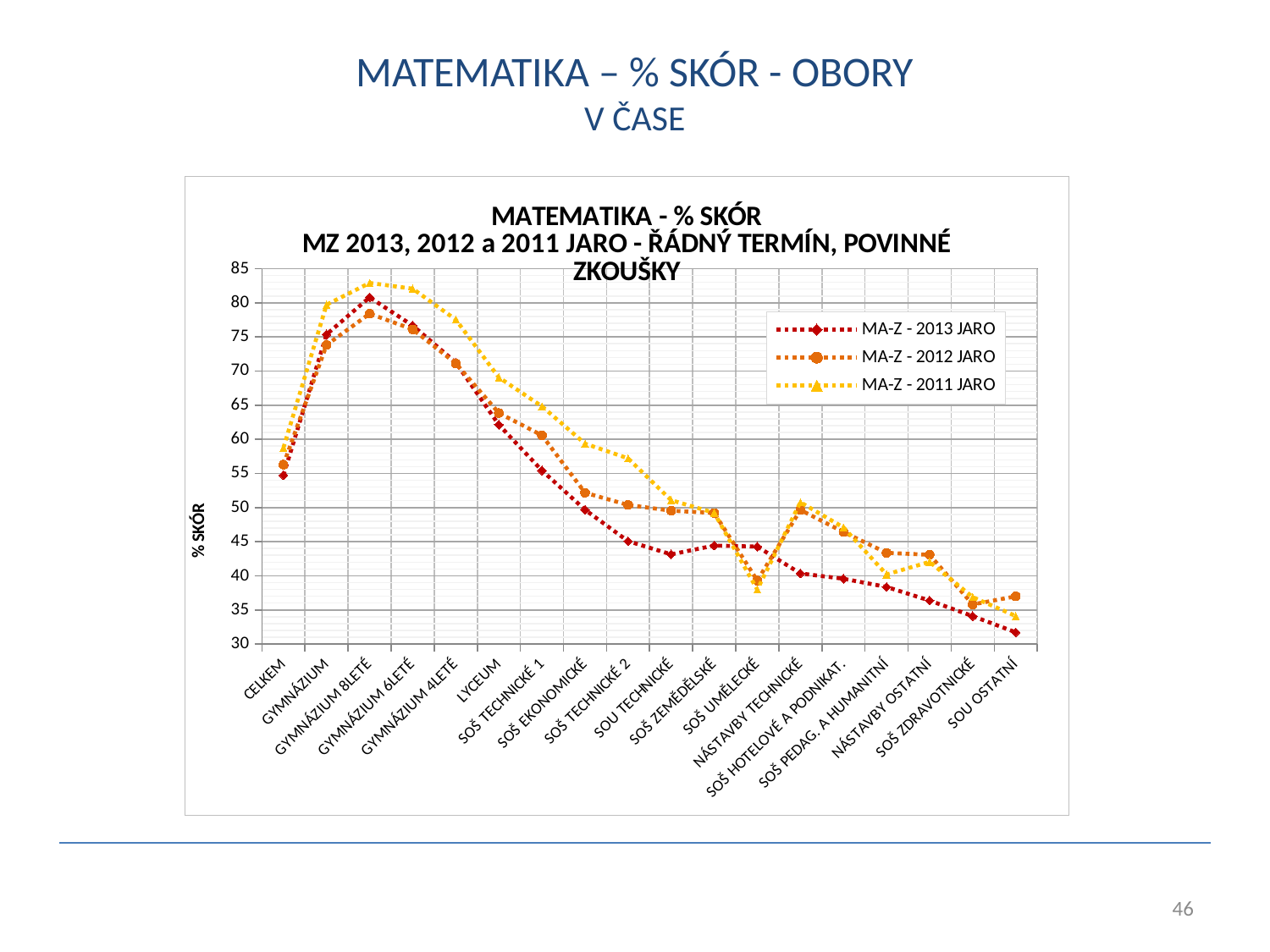

# MATEMATIKA – % SKÓR - OBORY V ČASE

### Chart: MATEMATIKA - % SKÓR
MZ 2013, 2012 a 2011 JARO - ŘÁDNÝ TERMÍN, POVINNÉ ZKOUŠKY

| Category | MA-Z - 2013 JARO | MA-Z - 2012 JARO | MA-Z - 2011 JARO |
|---|---|---|---|
| CELKEM | 54.73799980761254 | 56.29208649382975 | 58.76539887573259 |
| GYMNÁZIUM | 75.37582625118009 | 73.82439951146699 | 79.72582657517182 |
| GYMNÁZIUM 8LETÉ | 80.79987797437445 | 78.4058577405856 | 82.91310101455667 |
| GYMNÁZIUM 6LETÉ | 76.6676602086438 | 76.1048387096774 | 82.06812652068129 |
| GYMNÁZIUM 4LETÉ | 71.25315056378514 | 71.1296007138075 | 77.53294054633119 |
| LYCEUM | 62.130250117980154 | 63.85017287744913 | 69.0624744793793 |
| SOŠ TECHNICKÉ 1 | 55.43090909090908 | 60.58958904109587 | 64.83231618715462 |
| SOŠ EKONOMICKÉ | 49.66898148148159 | 52.177105831533474 | 59.359844810863244 |
| SOŠ TECHNICKÉ 2 | 45.072681704260674 | 50.373066424021765 | 57.210862619808296 |
| SOU TECHNICKÉ | 43.13650239860445 | 49.5351431759018 | 51.07588785046717 |
| SOŠ ZEMĚDĚLSKÉ | 44.4251968503937 | 49.2024825446082 | 49.22534081796312 |
| SOŠ UMĚLECKÉ | 44.26984126984125 | 39.3009708737864 | 37.97468354430381 |
| NÁSTAVBY TECHNICKÉ | 40.34232558139535 | 49.64564138908576 | 50.771929824561354 |
| SOŠ HOTELOVÉ A PODNIKAT. | 39.56279701289883 | 46.40816326530614 | 47.085759244689164 |
| SOŠ PEDAG. A HUMANITNÍ | 38.366559485530566 | 43.36493738819321 | 40.19404418828051 |
| NÁSTAVBY OSTATNÍ | 36.365282547611734 | 43.074646354733396 | 42.03004291845498 |
| SOŠ ZDRAVOTNICKÉ | 34.092664092664116 | 35.802731411229146 | 36.871794871794876 |
| SOU OSTATNÍ | 31.713881019830055 | 36.99017681728878 | 34.10403397027601 |
46